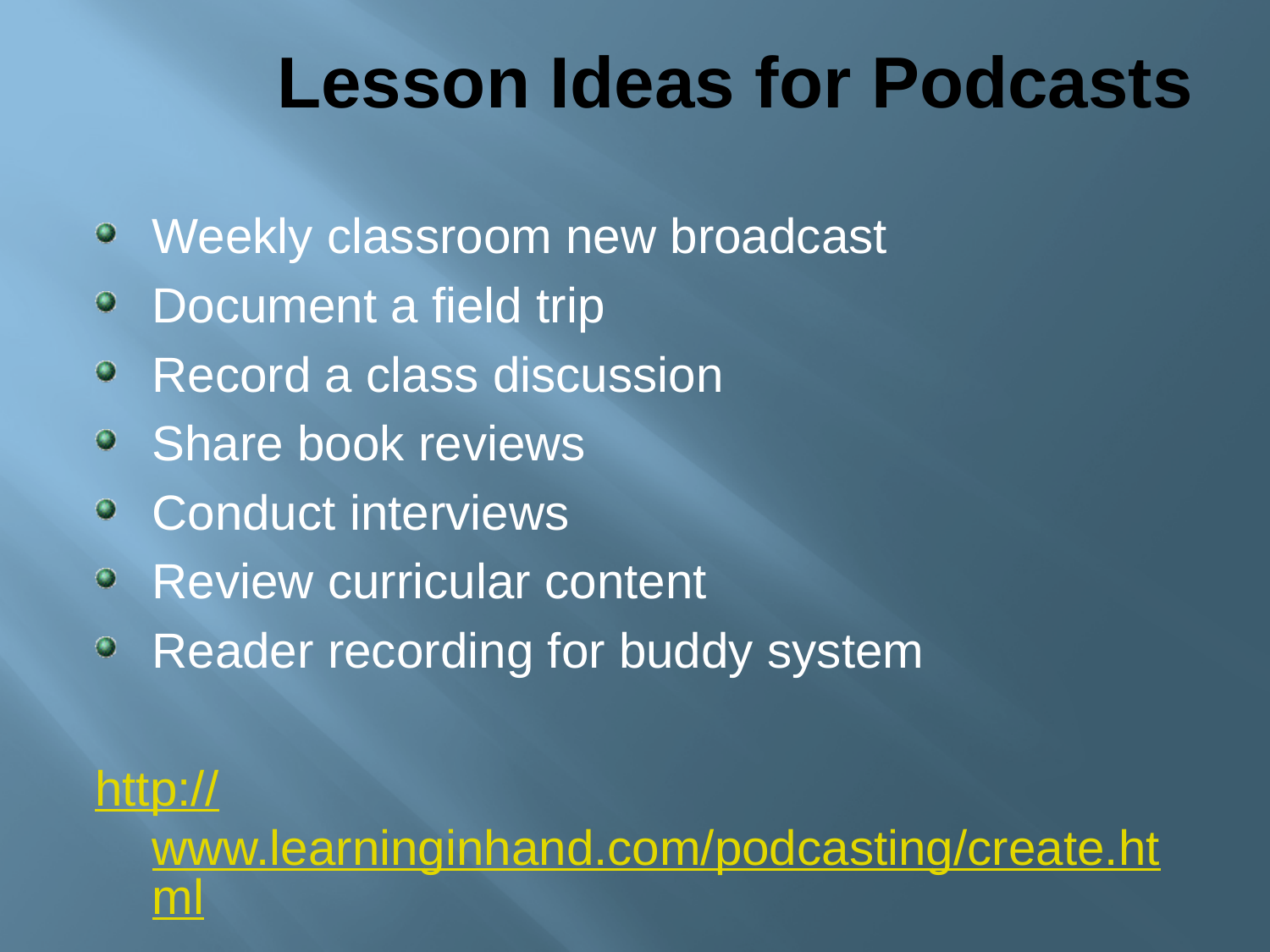

# Lesson Ideas for Podcasts
Weekly classroom new broadcast
Document a field trip
Record a class discussion
Share book reviews
Conduct interviews
Review curricular content
Reader recording for buddy system

http://www.learninginhand.com/podcasting/create.html